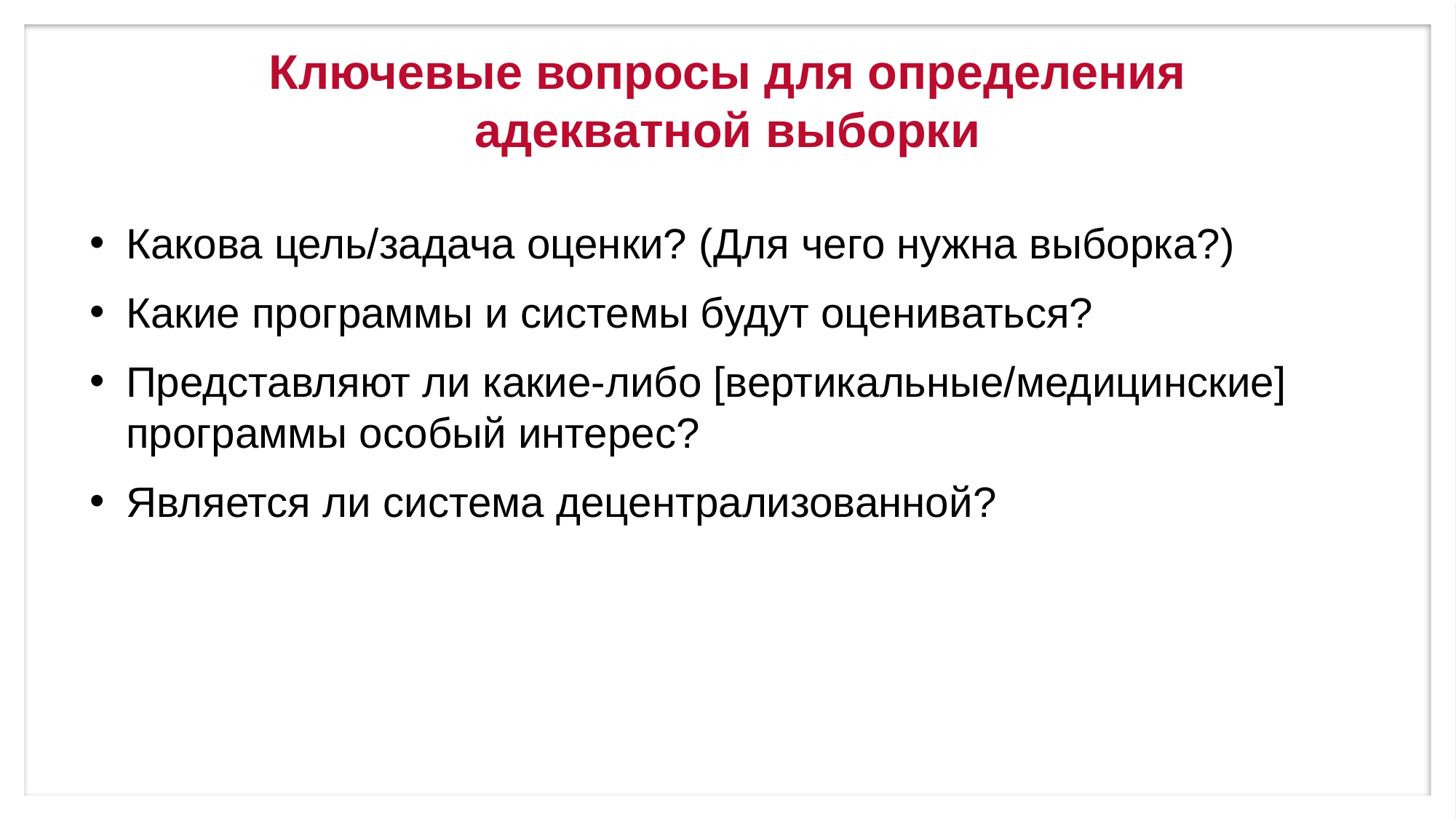

# Ключевые вопросы для определения адекватной выборки
Какова цель/задача оценки? (Для чего нужна выборка?)
Какие программы и системы будут оцениваться?
Представляют ли какие-либо [вертикальные/медицинские] программы особый интерес?
Является ли система децентрализованной?